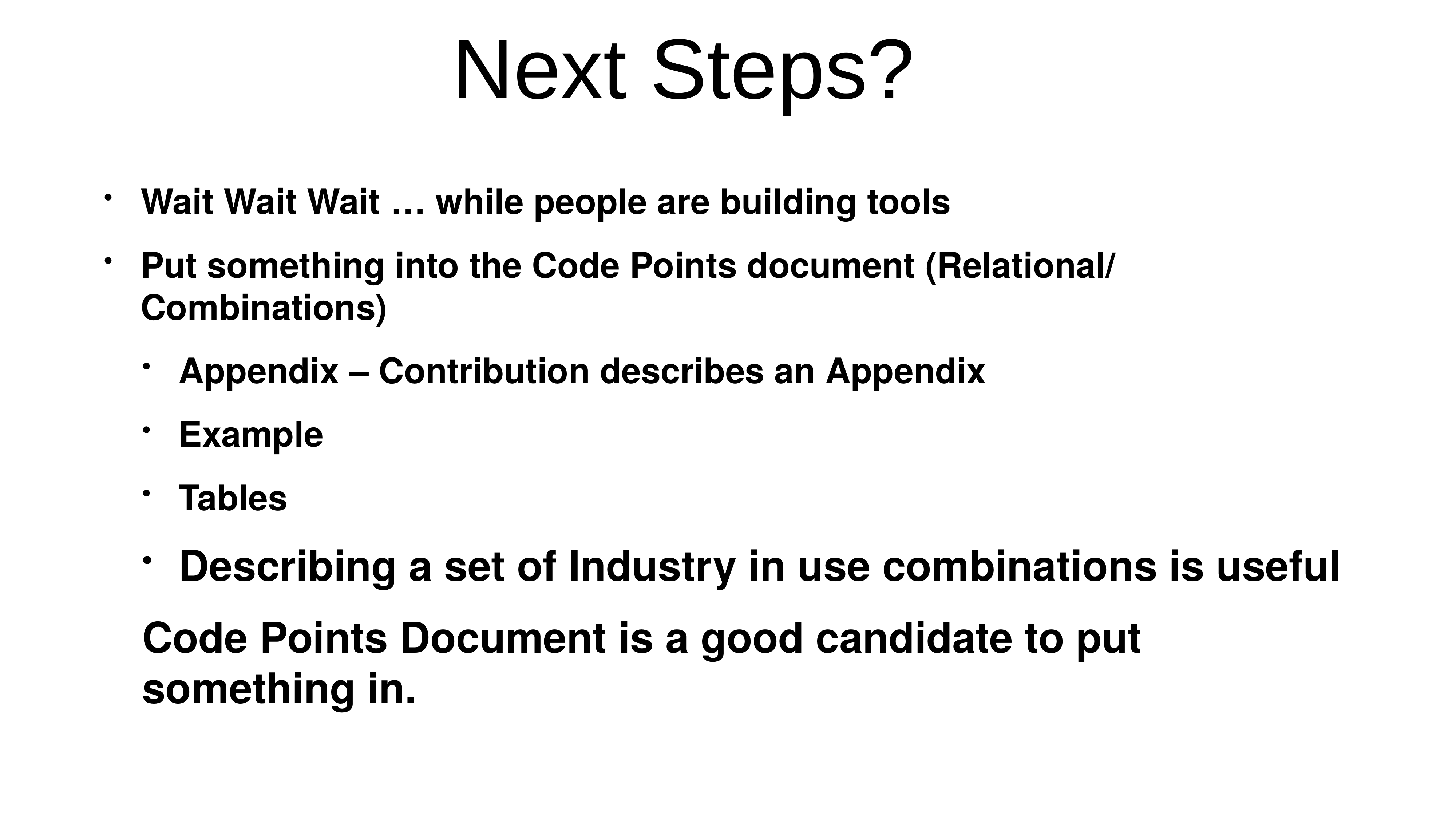

# Next Steps?
Wait Wait Wait … while people are building tools
Put something into the Code Points document (Relational/ Combinations)
Appendix – Contribution describes an Appendix
Example
Tables
Describing a set of Industry in use combinations is useful
Code Points Document is a good candidate to put something in.